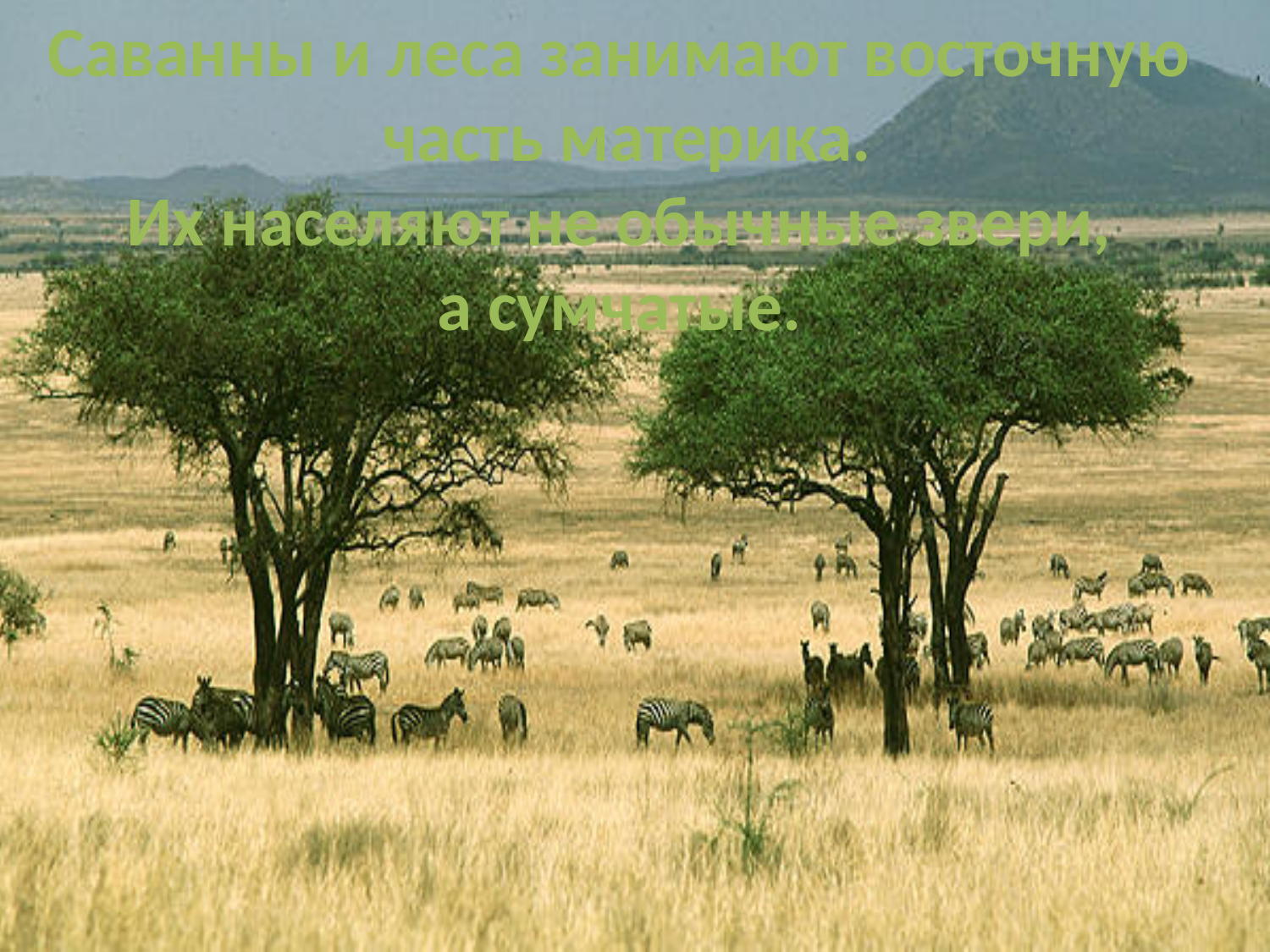

Саванны и леса занимают восточную
 часть материка.
Их населяют не обычные звери,
а сумчатые.